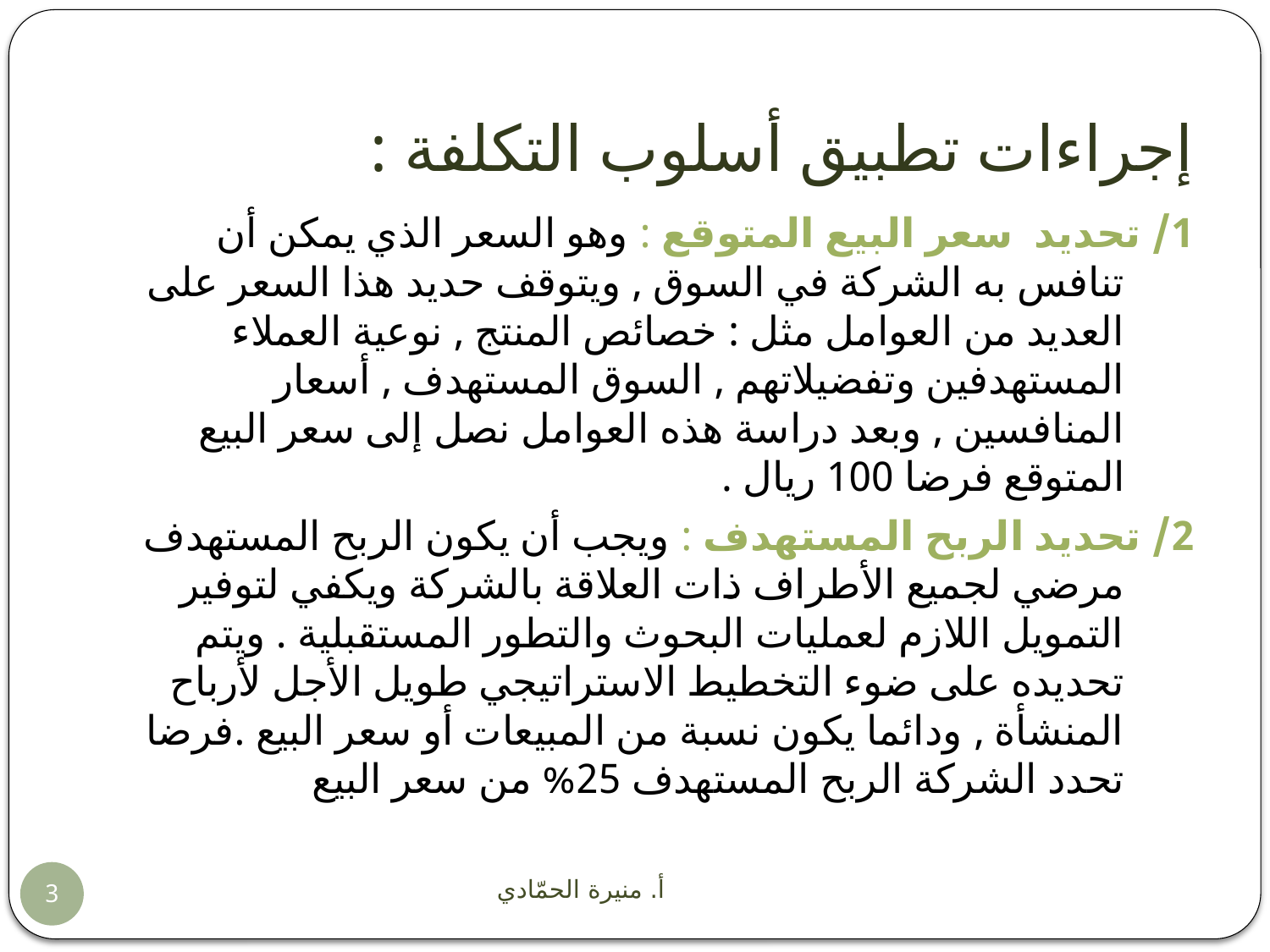

# إجراءات تطبيق أسلوب التكلفة :
1/ تحديد  سعر البيع المتوقع : وهو السعر الذي يمكن أن تنافس به الشركة في السوق , ويتوقف حديد هذا السعر على العديد من العوامل مثل : خصائص المنتج , نوعية العملاء المستهدفين وتفضيلاتهم , السوق المستهدف , أسعار المنافسين , وبعد دراسة هذه العوامل نصل إلى سعر البيع المتوقع فرضا 100 ريال .
2/ تحديد الربح المستهدف : ويجب أن يكون الربح المستهدف مرضي لجميع الأطراف ذات العلاقة بالشركة ويكفي لتوفير التمويل اللازم لعمليات البحوث والتطور المستقبلية . ويتم تحديده على ضوء التخطيط الاستراتيجي طويل الأجل لأرباح المنشأة , ودائما يكون نسبة من المبيعات أو سعر البيع .فرضا تحدد الشركة الربح المستهدف 25% من سعر البيع
أ. منيرة الحمّادي
3